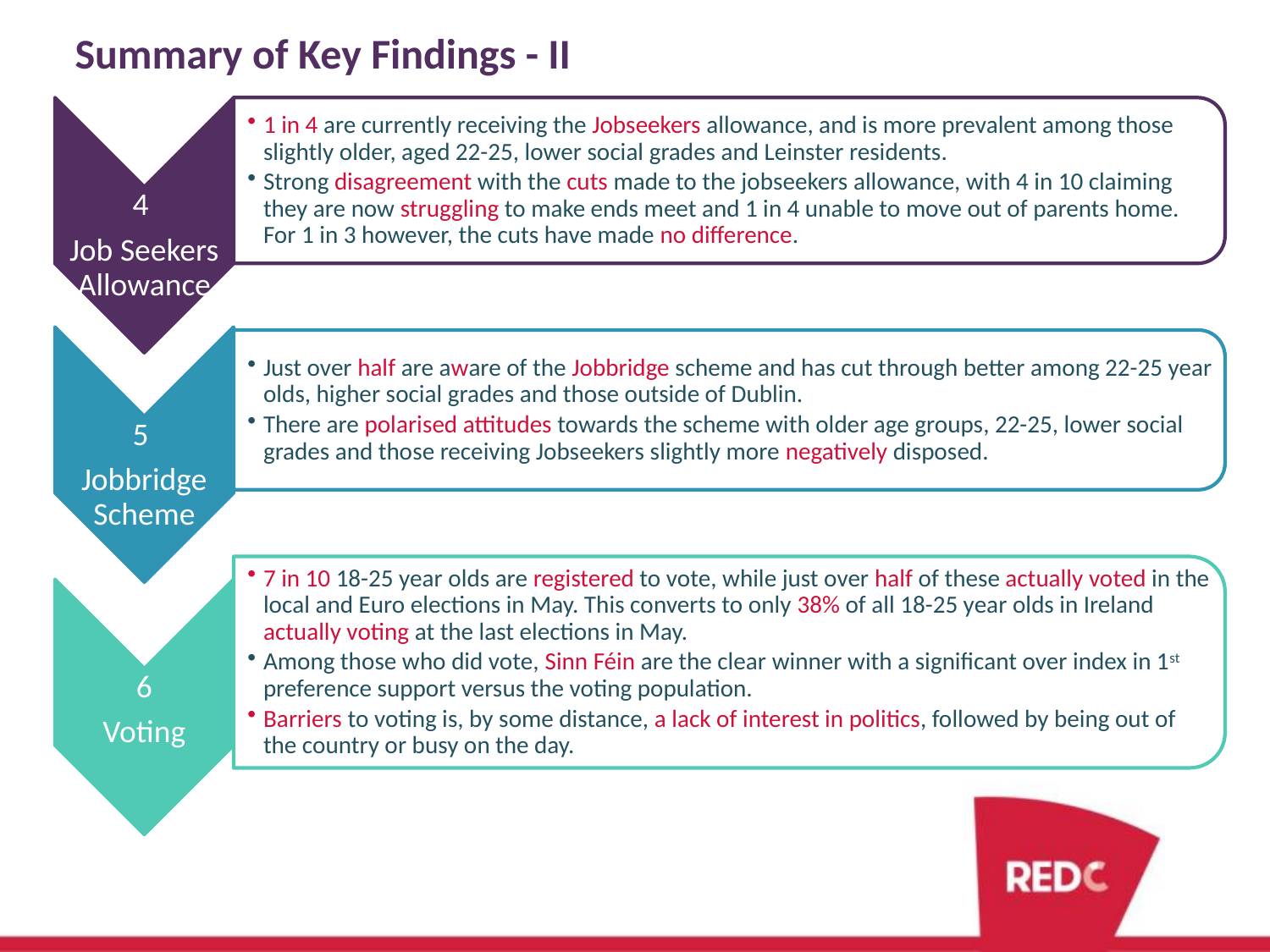

# Summary of Key Findings - II
4
Job Seekers Allowance
1 in 4 are currently receiving the Jobseekers allowance, and is more prevalent among those slightly older, aged 22-25, lower social grades and Leinster residents.
Strong disagreement with the cuts made to the jobseekers allowance, with 4 in 10 claiming they are now struggling to make ends meet and 1 in 4 unable to move out of parents home. For 1 in 3 however, the cuts have made no difference.
5
Jobbridge Scheme
Just over half are aware of the Jobbridge scheme and has cut through better among 22-25 year olds, higher social grades and those outside of Dublin.
There are polarised attitudes towards the scheme with older age groups, 22-25, lower social grades and those receiving Jobseekers slightly more negatively disposed.
6
Voting
7 in 10 18-25 year olds are registered to vote, while just over half of these actually voted in the local and Euro elections in May. This converts to only 38% of all 18-25 year olds in Ireland actually voting at the last elections in May.
Among those who did vote, Sinn Féin are the clear winner with a significant over index in 1st preference support versus the voting population.
Barriers to voting is, by some distance, a lack of interest in politics, followed by being out of the country or busy on the day.